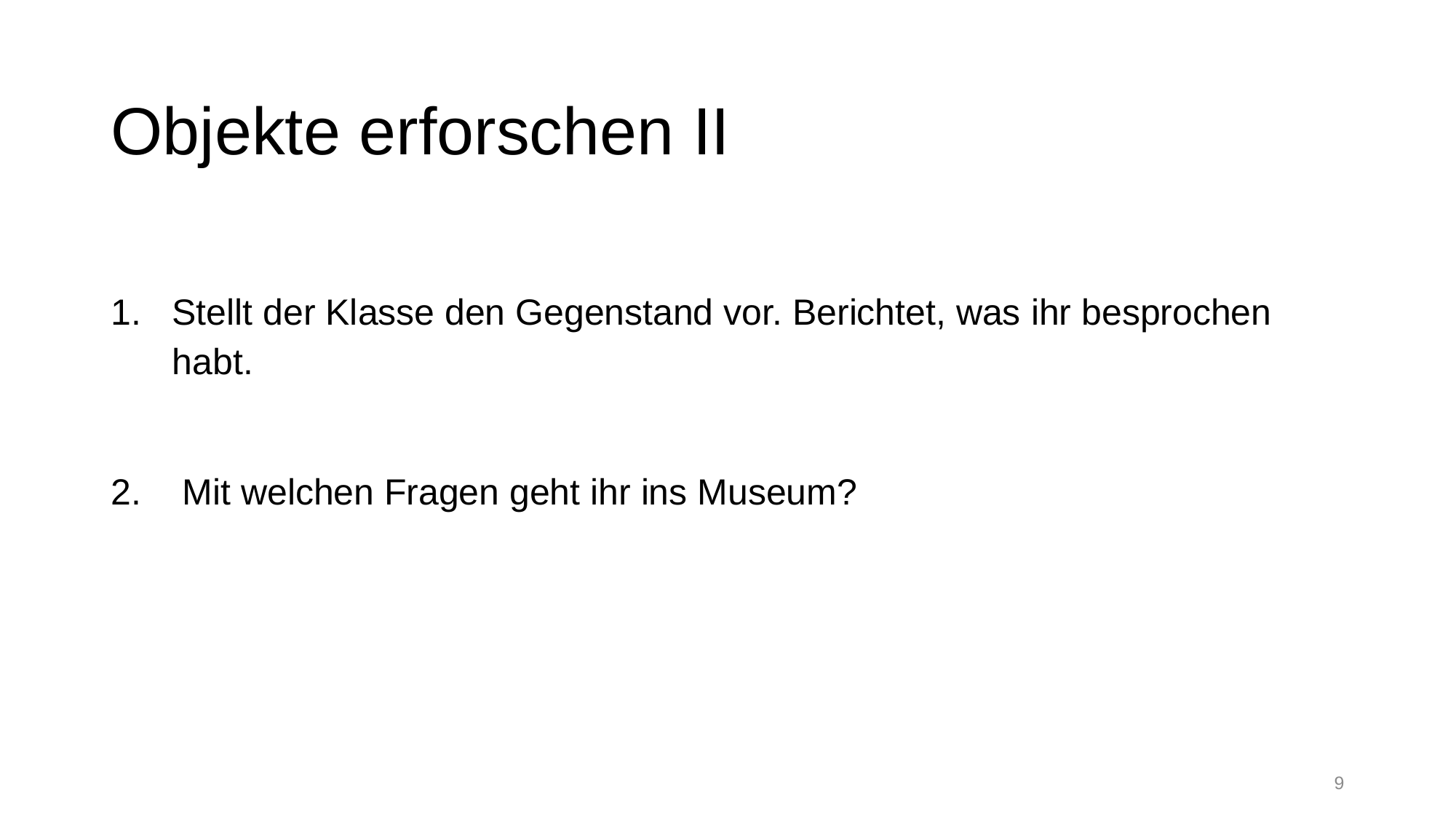

# Objekte erforschen II

Stellt der Klasse den Gegenstand vor. Berichtet, was ihr besprochen habt.

 Mit welchen Fragen geht ihr ins Museum?
9